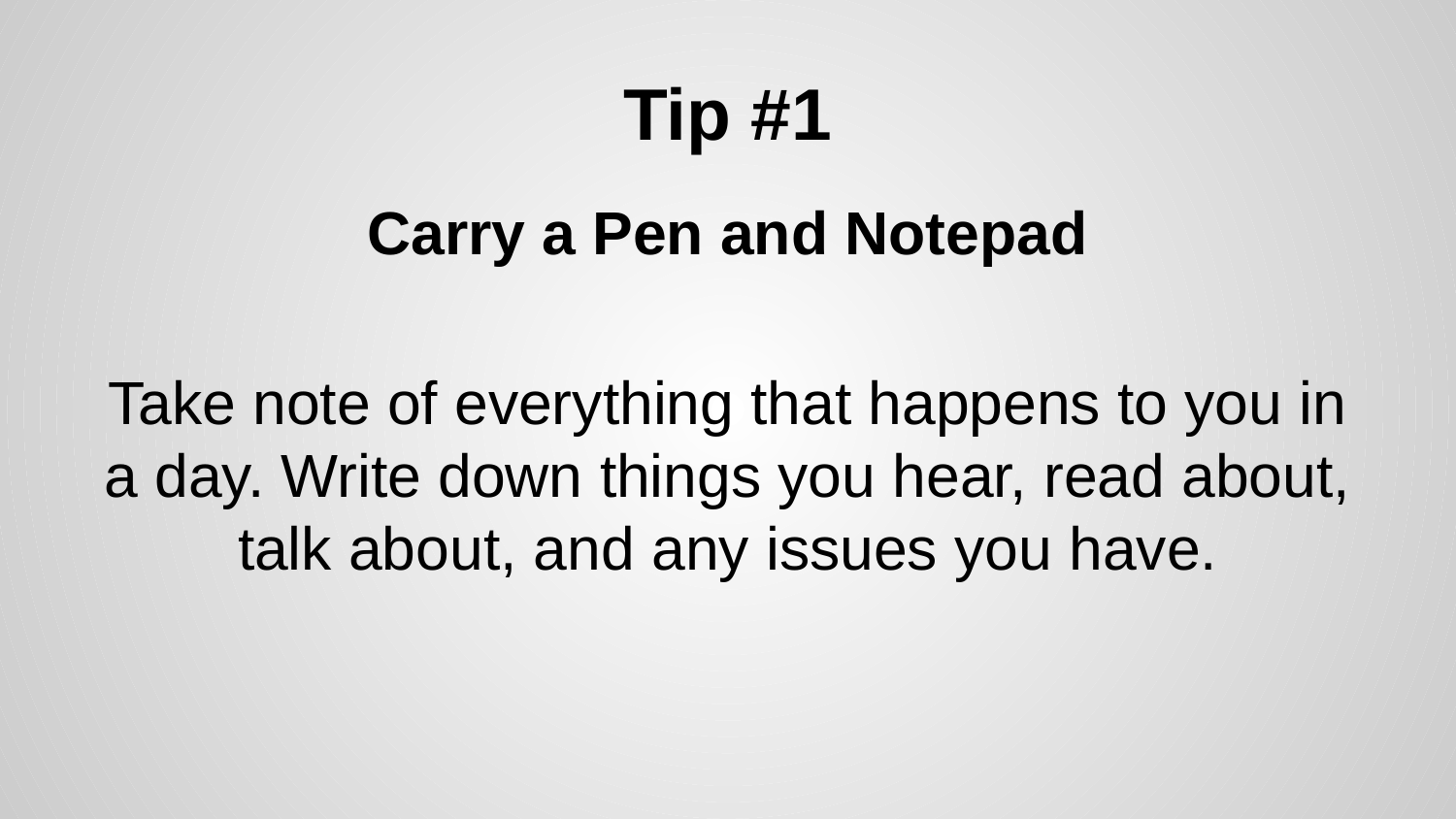

# Tip #1
Carry a Pen and Notepad

Take note of everything that happens to you in a day. Write down things you hear, read about, talk about, and any issues you have.